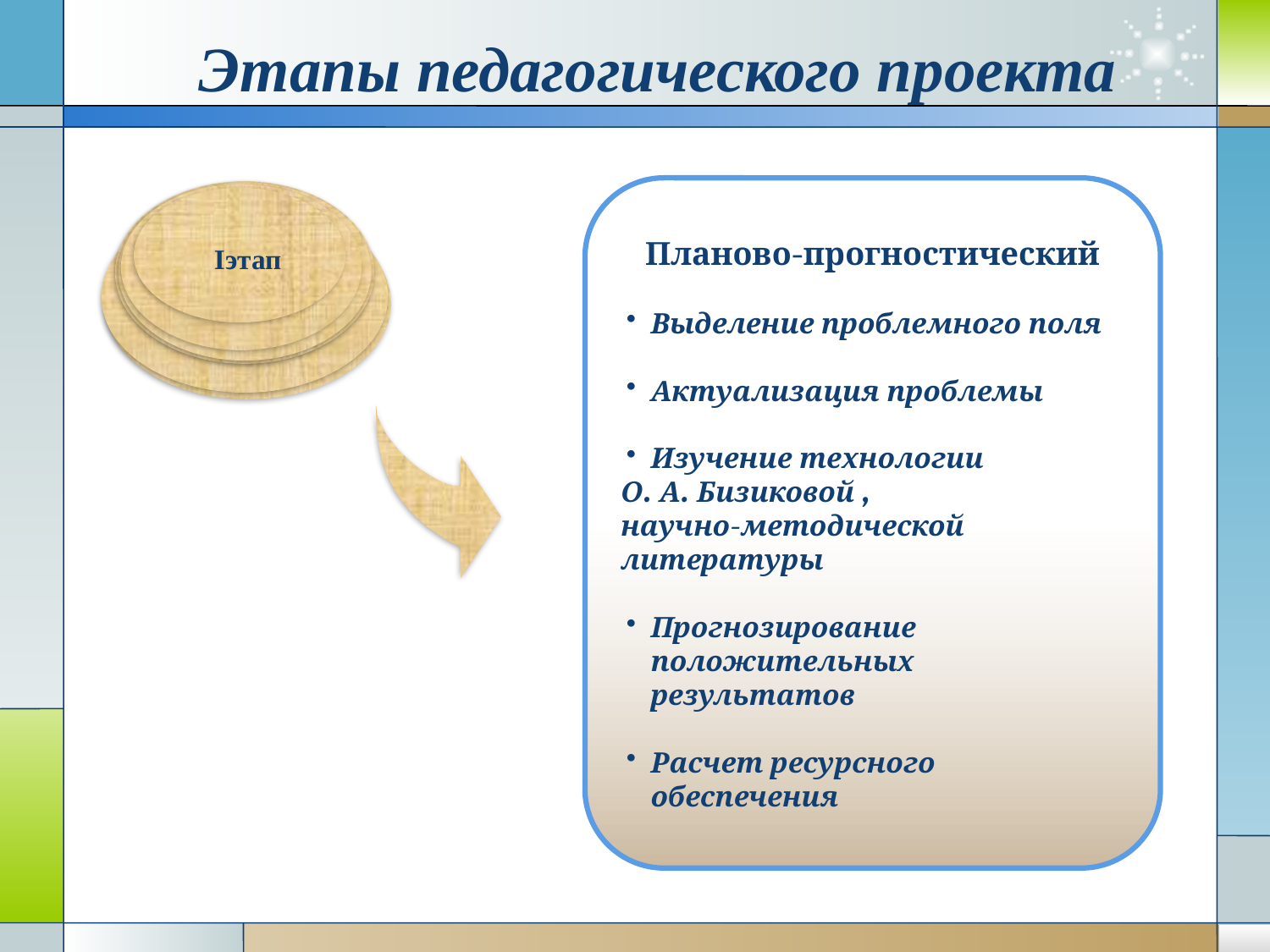

# Этапы педагогического проекта
Планово-прогностический

Выделение проблемного поля

Актуализация проблемы

Изучение технологии
О. А. Бизиковой ,
научно-методической литературы

Прогнозирование положительных     результатов

Расчет ресурсного обеспечения

Iэтап